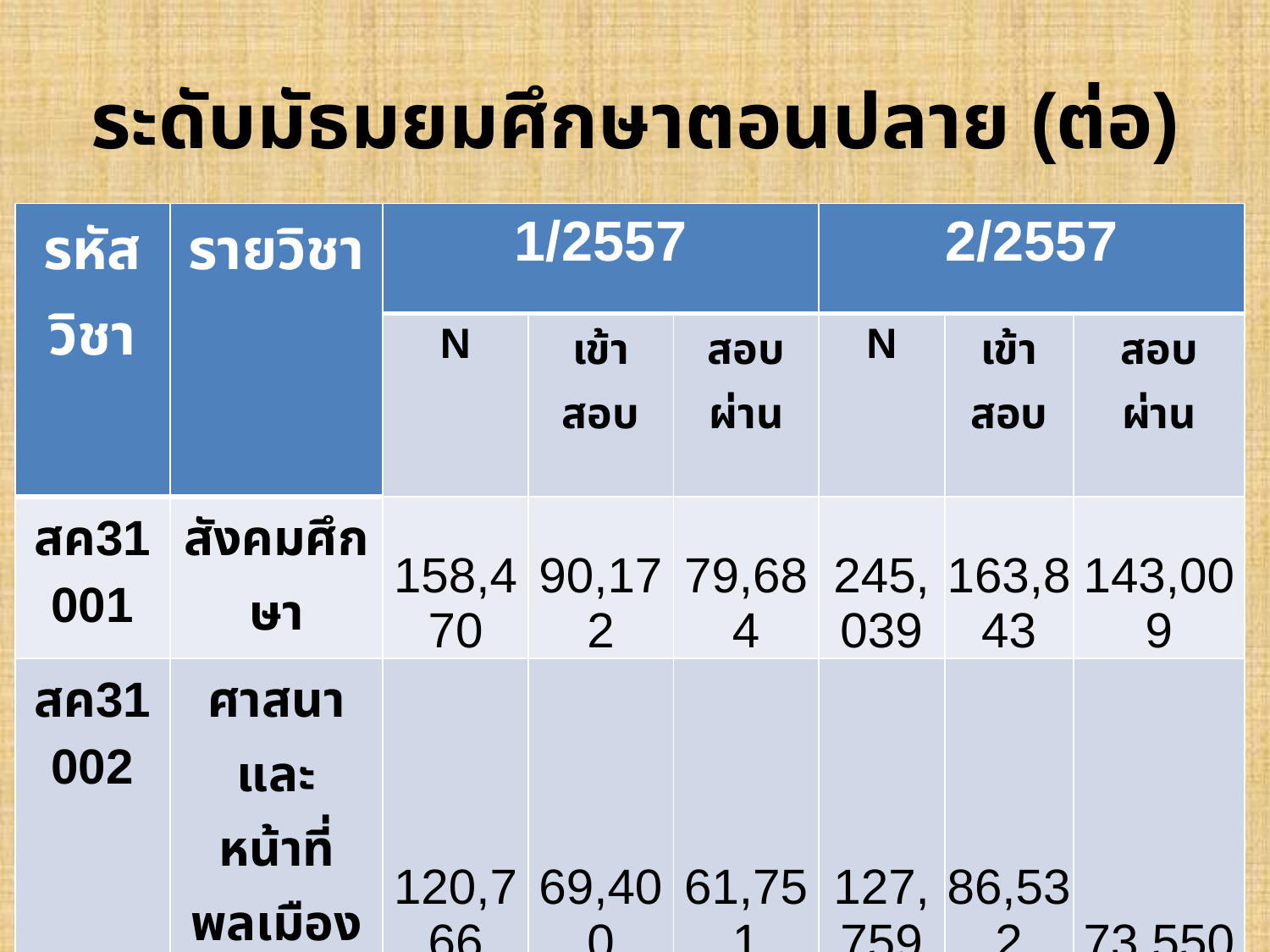

# ระดับมัธมยมศึกษาตอนปลาย (ต่อ)
| รหัสวิชา | รายวิชา | 1/2557 |  |  | 2/2557 |  |  |
| --- | --- | --- | --- | --- | --- | --- | --- |
|  |  | N | เข้าสอบ | สอบผ่าน | N | เข้าสอบ | สอบผ่าน |
| สค31001 | สังคมศึกษา | 158,470 | 90,172 | 79,684 | 245,039 | 163,843 | 143,009 |
| สค31002 | ศาสนาและหน้าที่พลเมือง | 120,766 | 69,400 | 61,751 | 127,759 | 86,532 | 73,550 |
| สค31003 | การพัฒนาตนเอง ชุมชน สังคม | 188,200 | 116,934 | 101,848 | 95,015 | 65,775 | 49,923 |